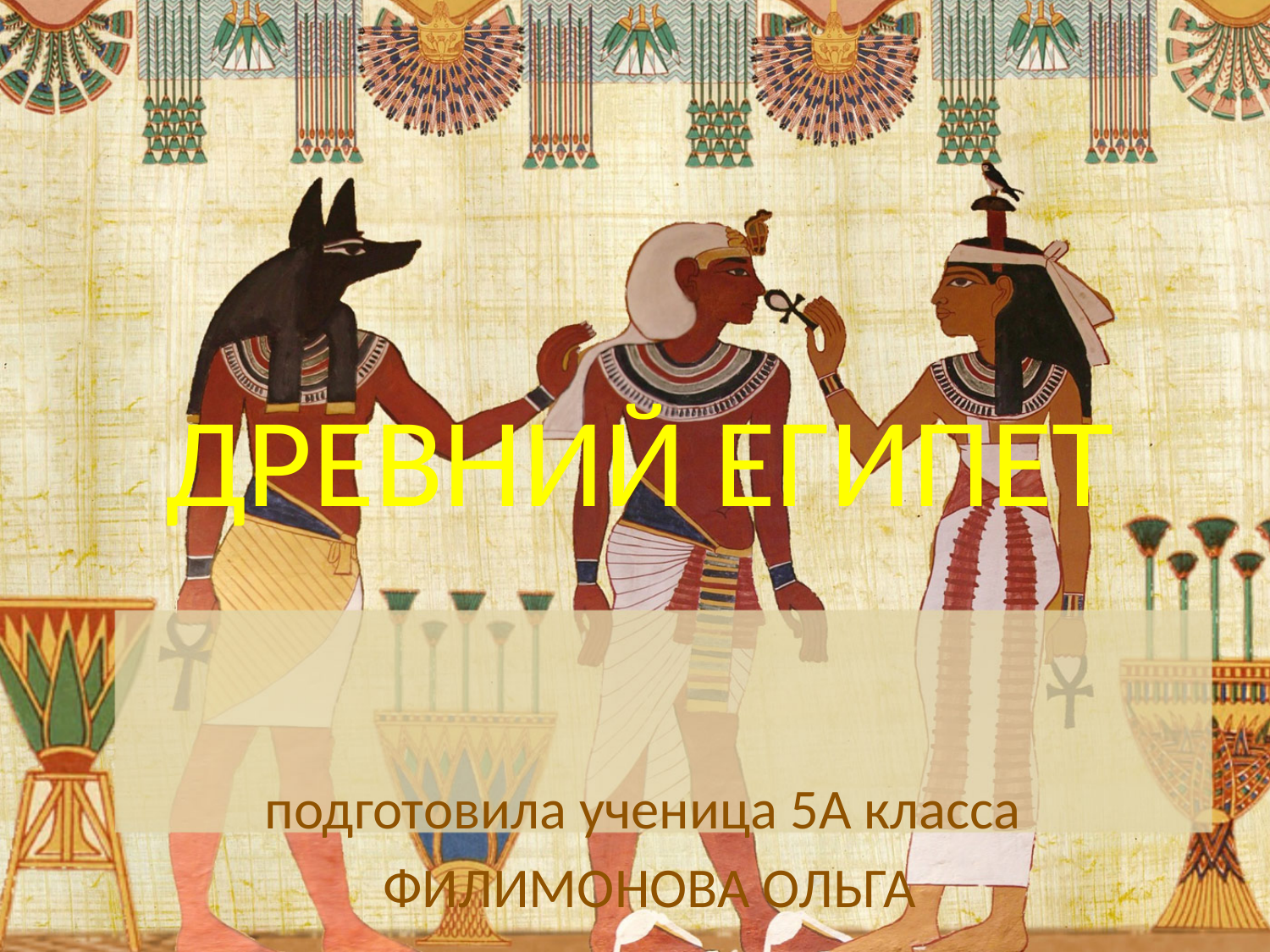

# ДРЕВНИЙ ЕГИПЕТ
подготовила ученица 5А класса
ФИЛИМОНОВА ОЛЬГА